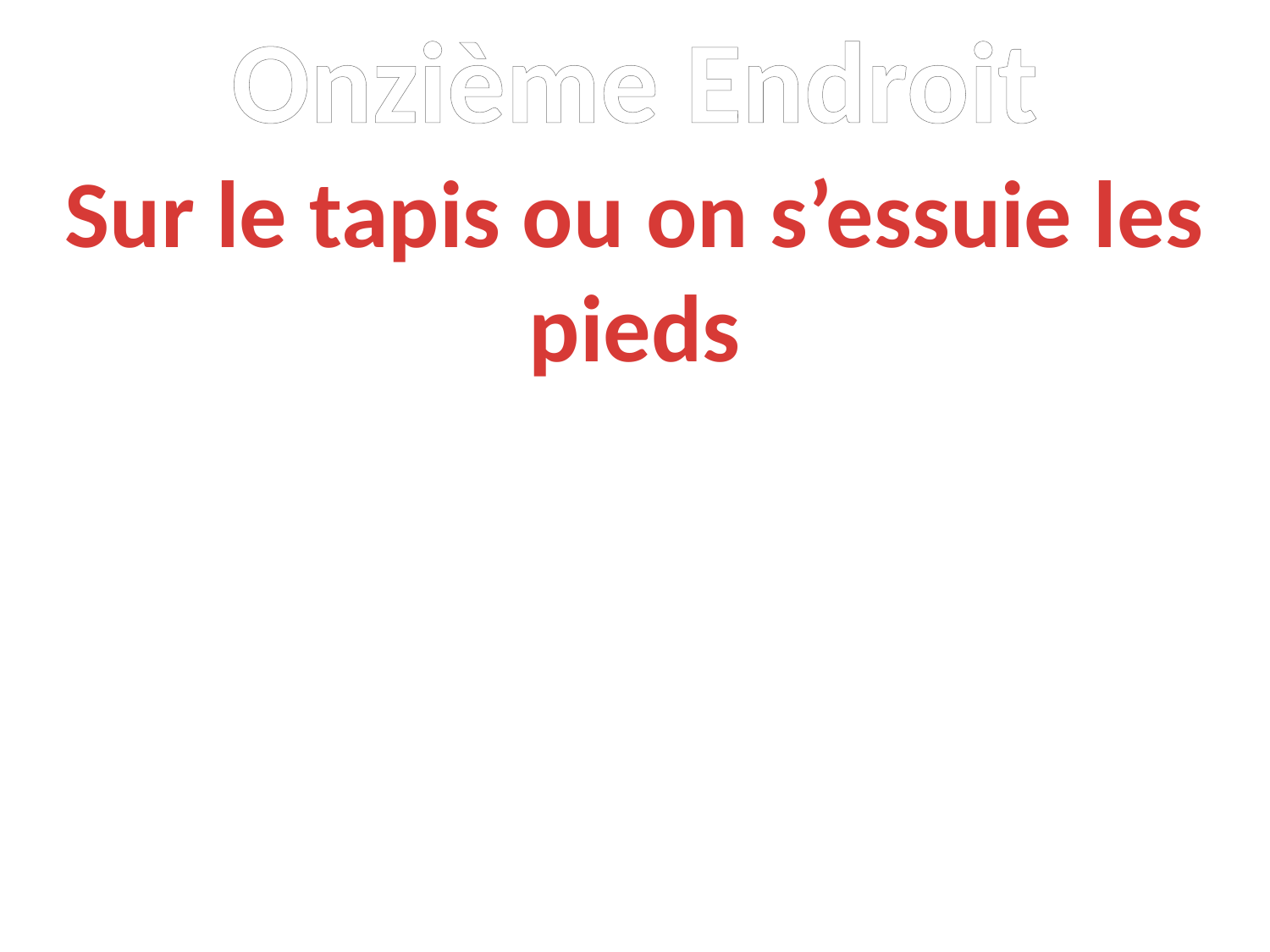

Onzième Endroit
Sur le tapis ou on s’essuie les pieds